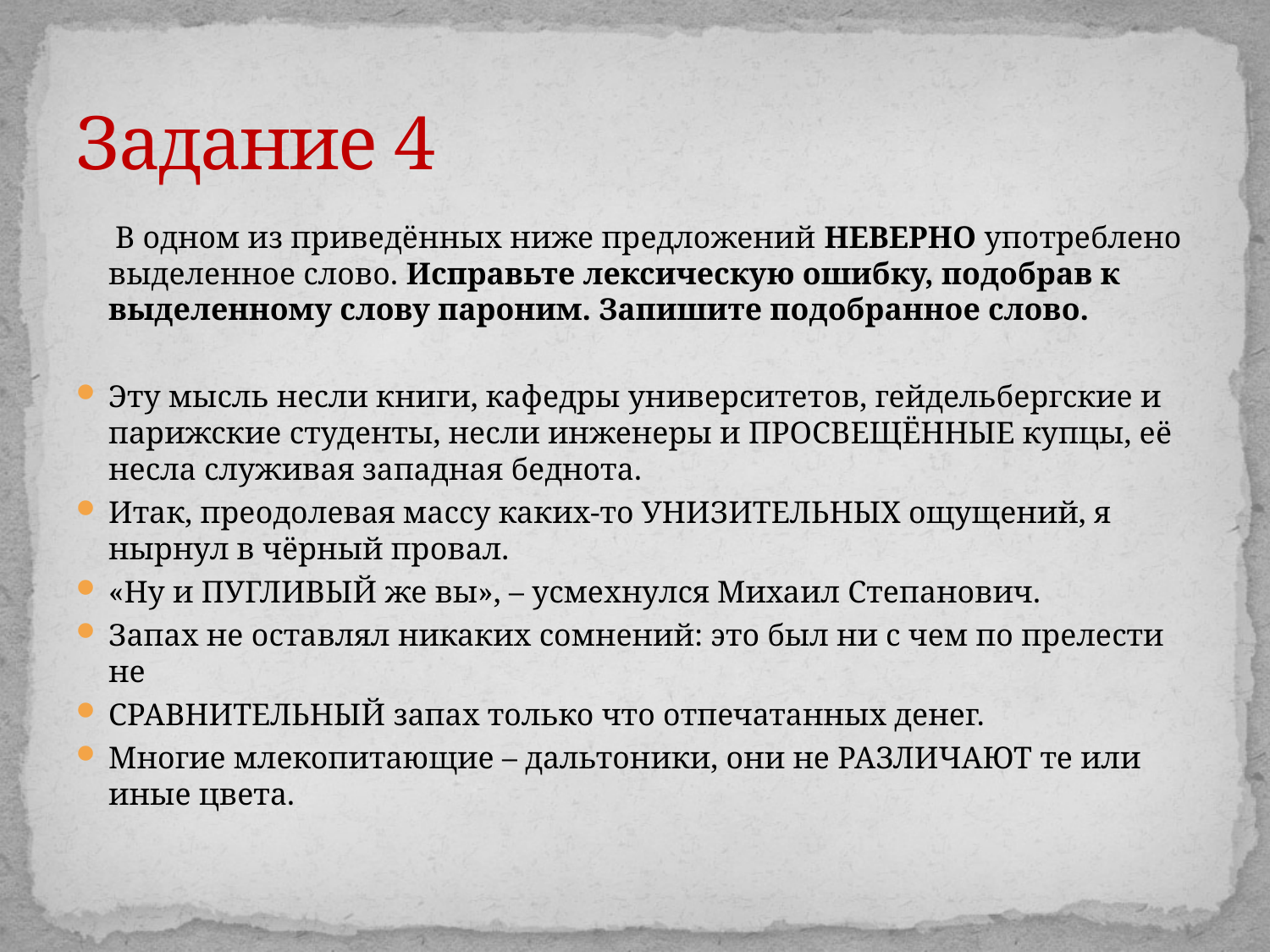

# Задание 4
     В одном из приведённых ниже предложений НЕВЕРНО употреблено выделенное слово. Исправьте лексическую ошибку, подобрав к выделенному слову пароним. Запишите подобранное слово.

Эту мысль несли книги, кафедры университетов, гейдельбергские и парижские студенты, несли инженеры и ПРОСВЕЩЁННЫЕ купцы, её несла служивая западная беднота.
Итак, преодолевая массу каких-то УНИЗИТЕЛЬНЫХ ощущений, я нырнул в чёрный провал.
«Ну и ПУГЛИВЫЙ же вы», – усмехнулся Михаил Степанович.
Запах не оставлял никаких сомнений: это был ни с чем по прелести не
СРАВНИТЕЛЬНЫЙ запах только что отпечатанных денег.
Многие млекопитающие – дальтоники, они не РАЗЛИЧАЮТ те или иные цвета.